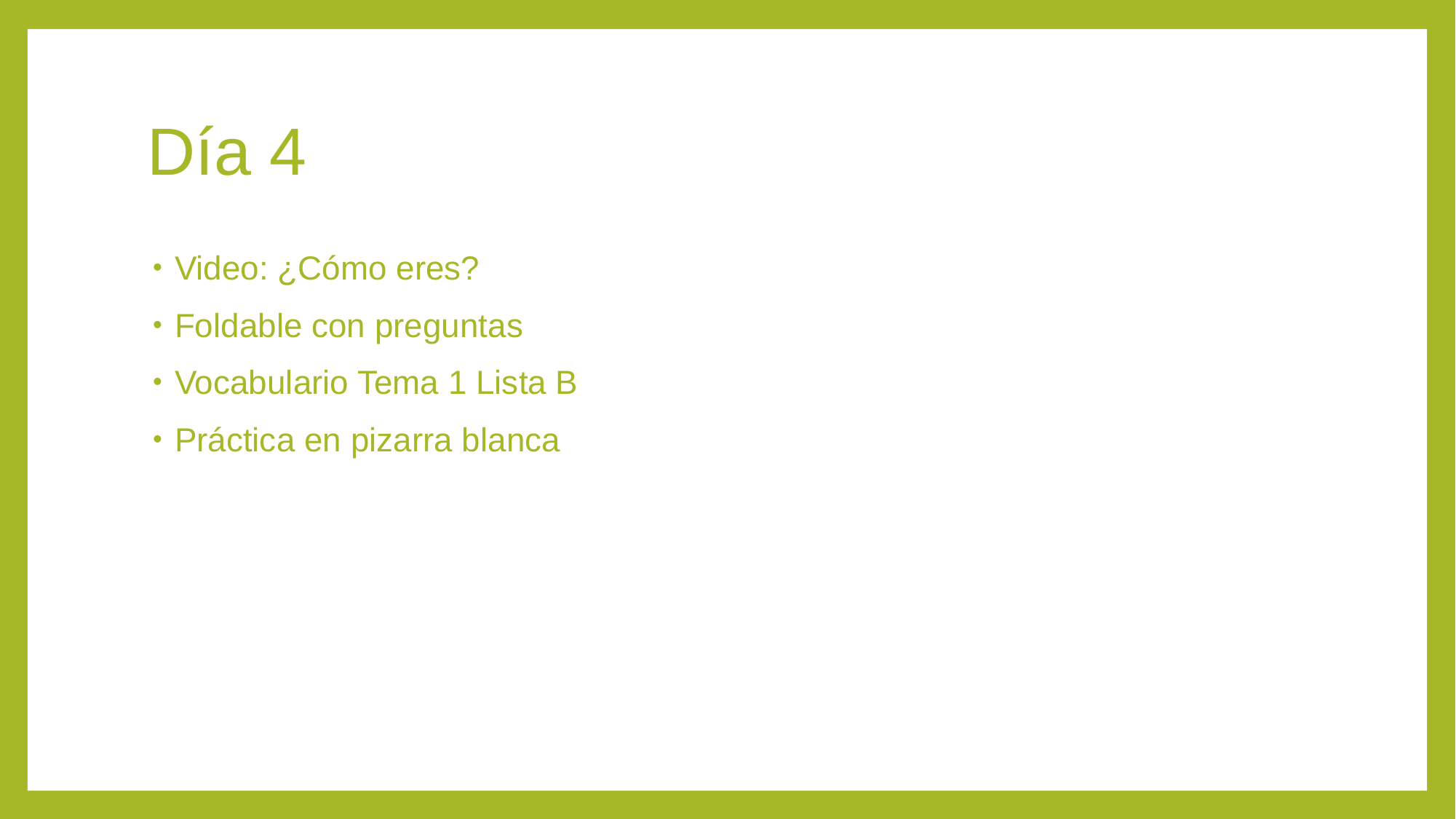

# Día 4
Video: ¿Cómo eres?
Foldable con preguntas
Vocabulario Tema 1 Lista B
Práctica en pizarra blanca